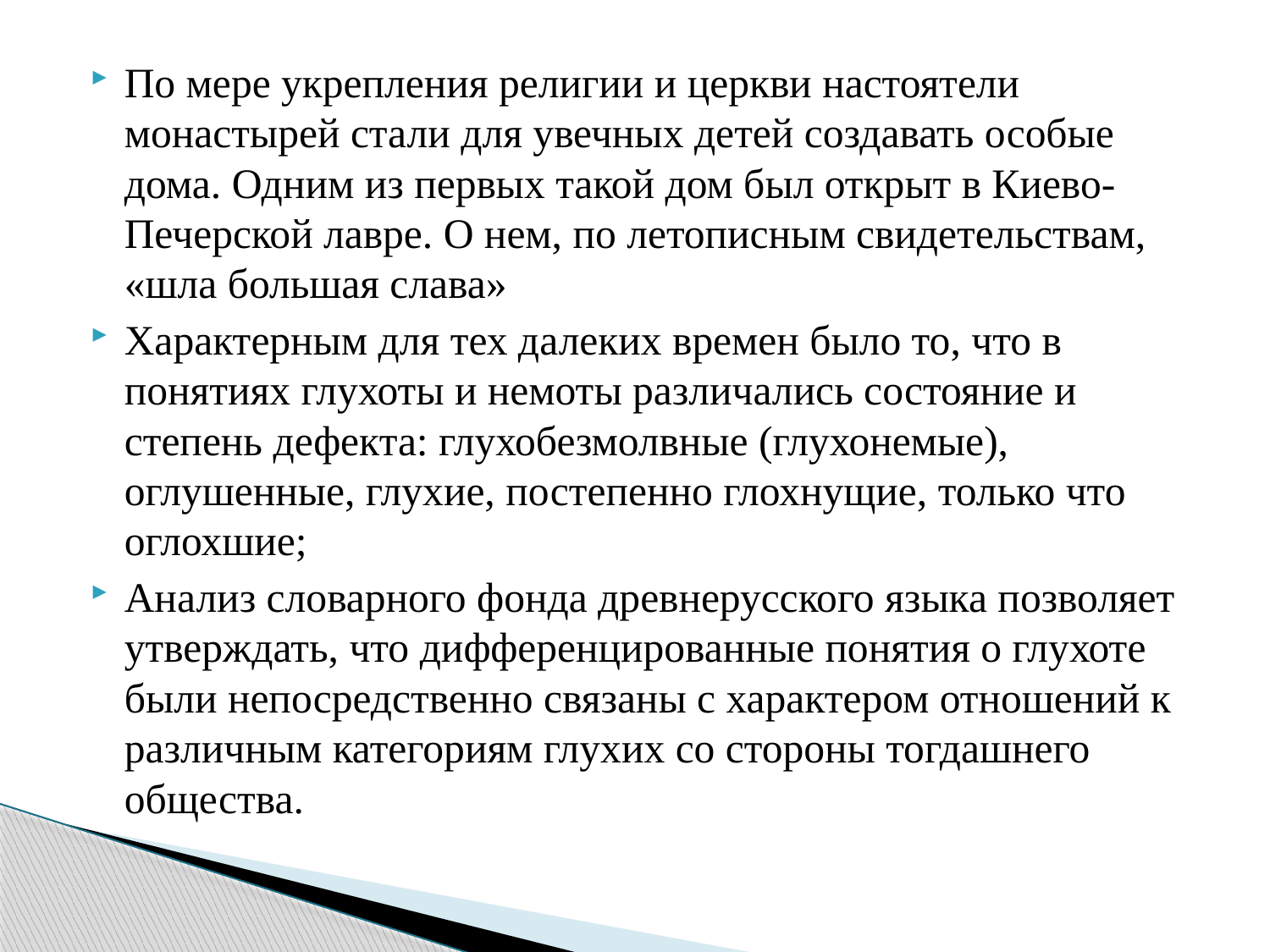

По мере укрепления религии и церкви настоятели монастырей стали для увечных детей создавать особые дома. Одним из первых такой дом был открыт в Киево-Печерской лавре. О нем, по летописным свидетельствам, «шла большая слава»
Характерным для тех далеких времен было то, что в понятиях глухоты и немоты различались состояние и степень дефекта: глухобезмолвные (глухонемые), оглушенные, глухие, постепенно глохнущие, только что оглохшие;
Анализ словарного фонда древнерусского языка позволяет утверждать, что дифференцированные понятия о глухоте были непосредственно связаны с характером отношений к различным категориям глухих со стороны тогдашнего общества.